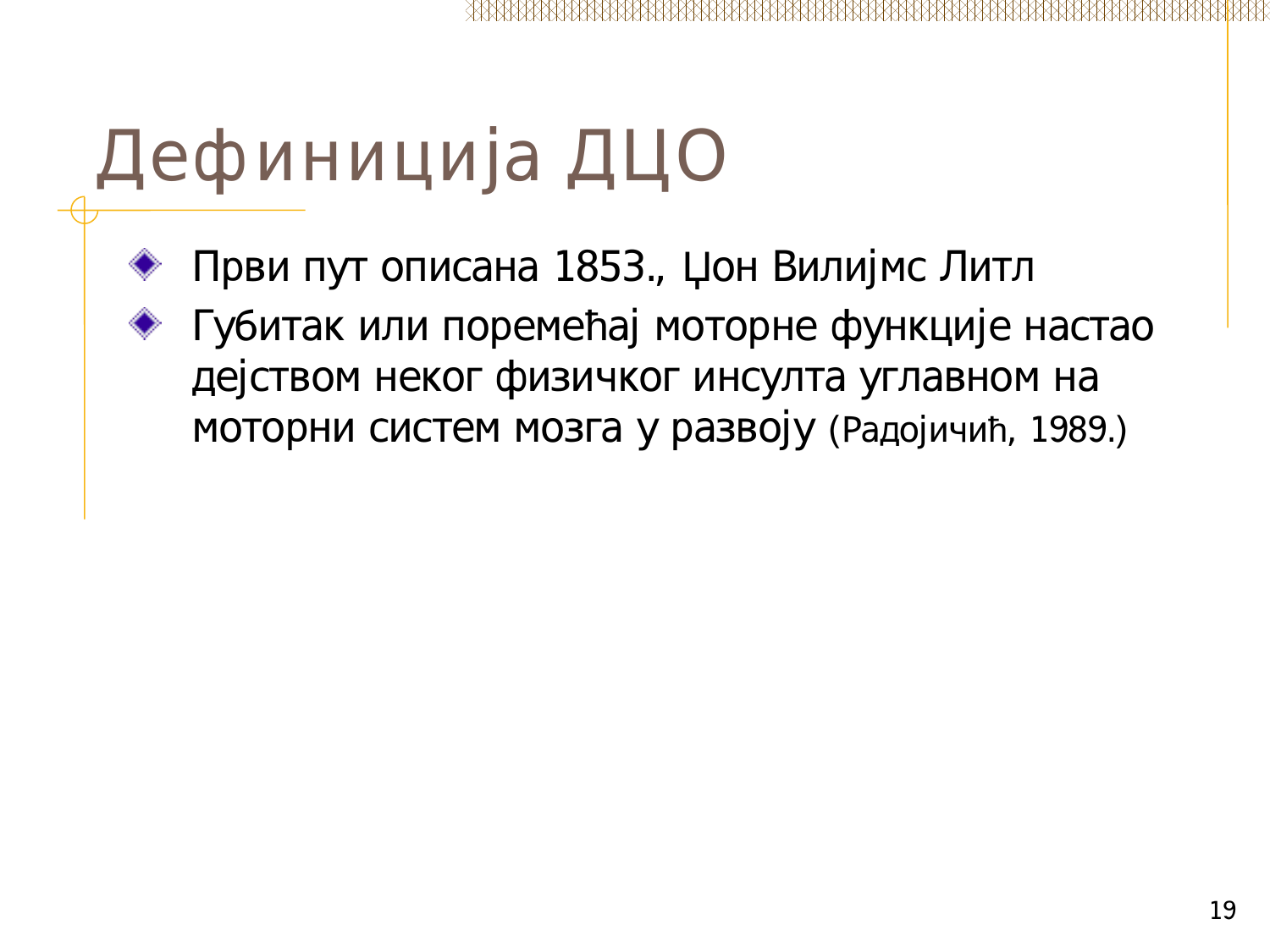

# Дефиниција ДЦО
Први пут описана 1853., Џон Вилијмс Литл
Губитак или поремећај моторне функције настао дејством неког физичког инсулта углавном на моторни систем мозга у развоју (Радојичић, 1989.)
19